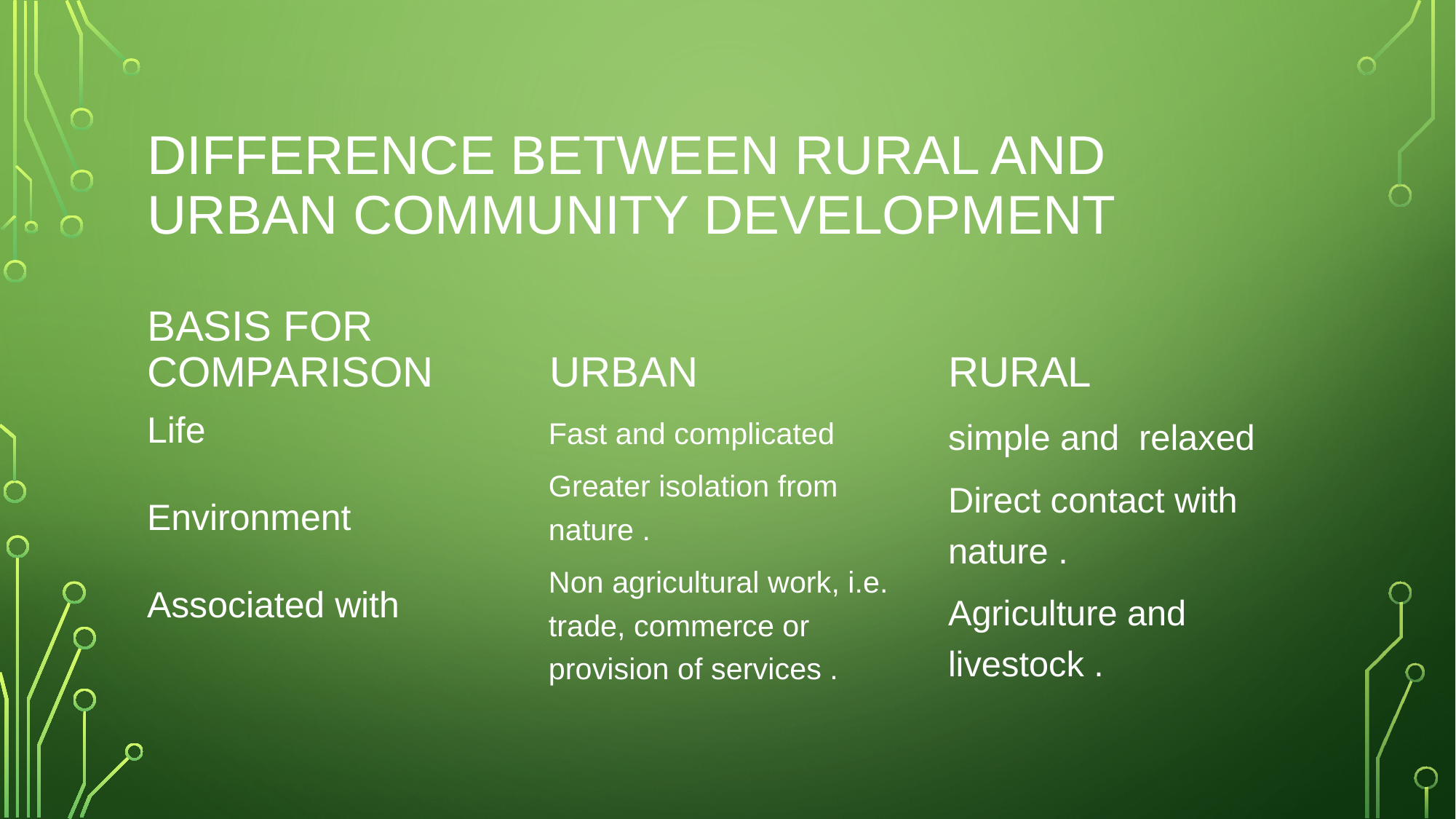

# Difference between rural and urban community development
Basis for comparison
rural
urban
Life

Environment

Associated with
simple and  relaxed
Direct contact with nature .
Agriculture and livestock .
Fast and complicated
Greater isolation from nature .
Non agricultural work, i.e. trade, commerce or provision of services .